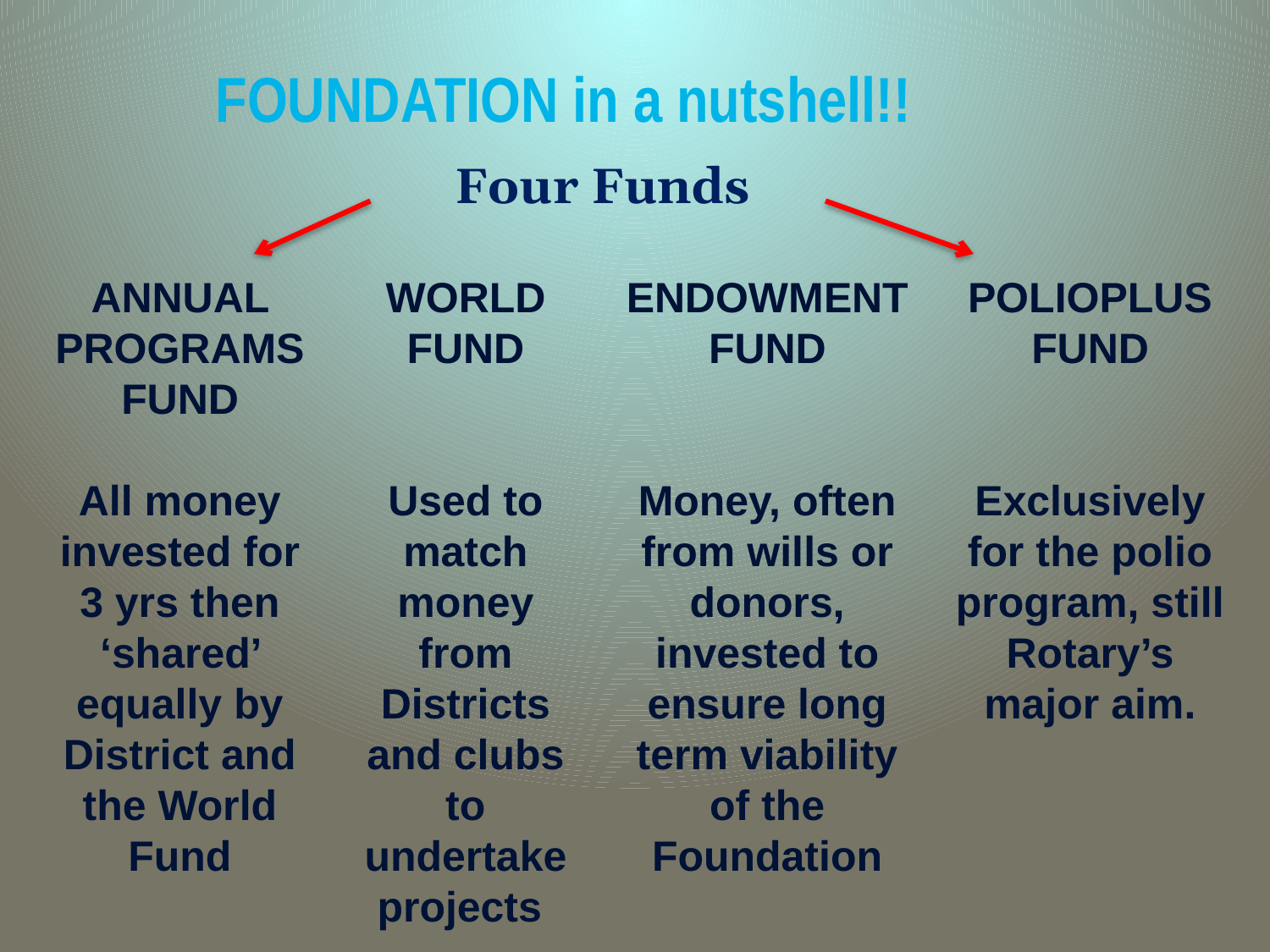

FOUNDATION in a nutshell!!
Four Funds

ANNUAL PROGRAMS FUND

All money invested for 3 yrs then ‘shared’ equally by District and the World Fund
WORLD
FUND

Used to match money from Districts and clubs to undertake projects
ENDOWMENT
FUND

Money, often from wills or donors, invested to ensure long term viability of the Foundation
POLIOPLUS FUND

Exclusively for the polio program, still Rotary’s major aim.